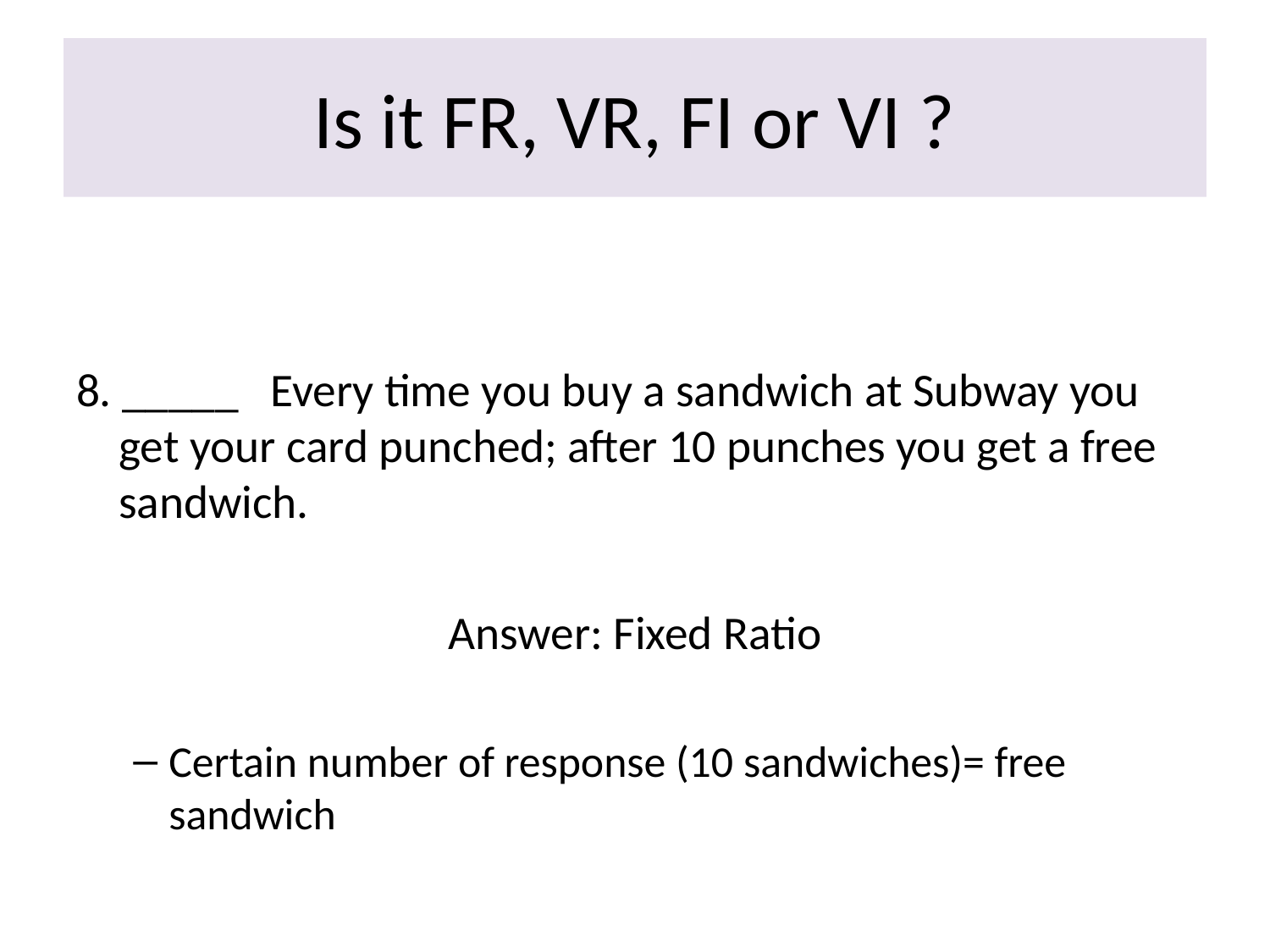

# Is it FR, VR, FI or VI ?

8. _____   Every time you buy a sandwich at Subway you get your card punched; after 10 punches you get a free sandwich.

Answer: Fixed Ratio

Certain number of response (10 sandwiches)= free sandwich